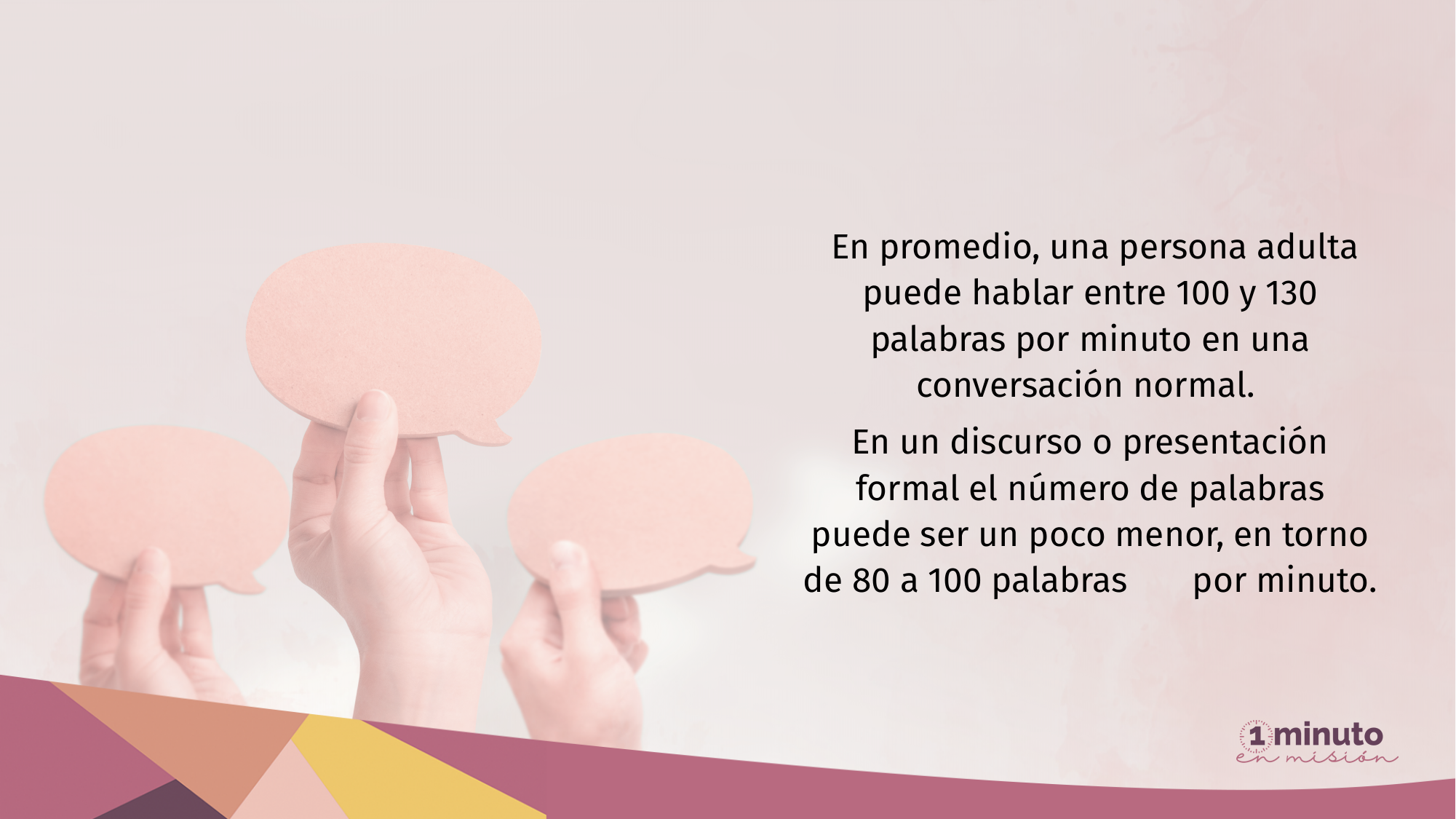

En promedio, una persona adulta puede hablar entre 100 y 130 palabras por minuto en una conversación normal.
En un discurso o presentación formal el número de palabras puede ser un poco menor, en torno de 80 a 100 palabras       por minuto.